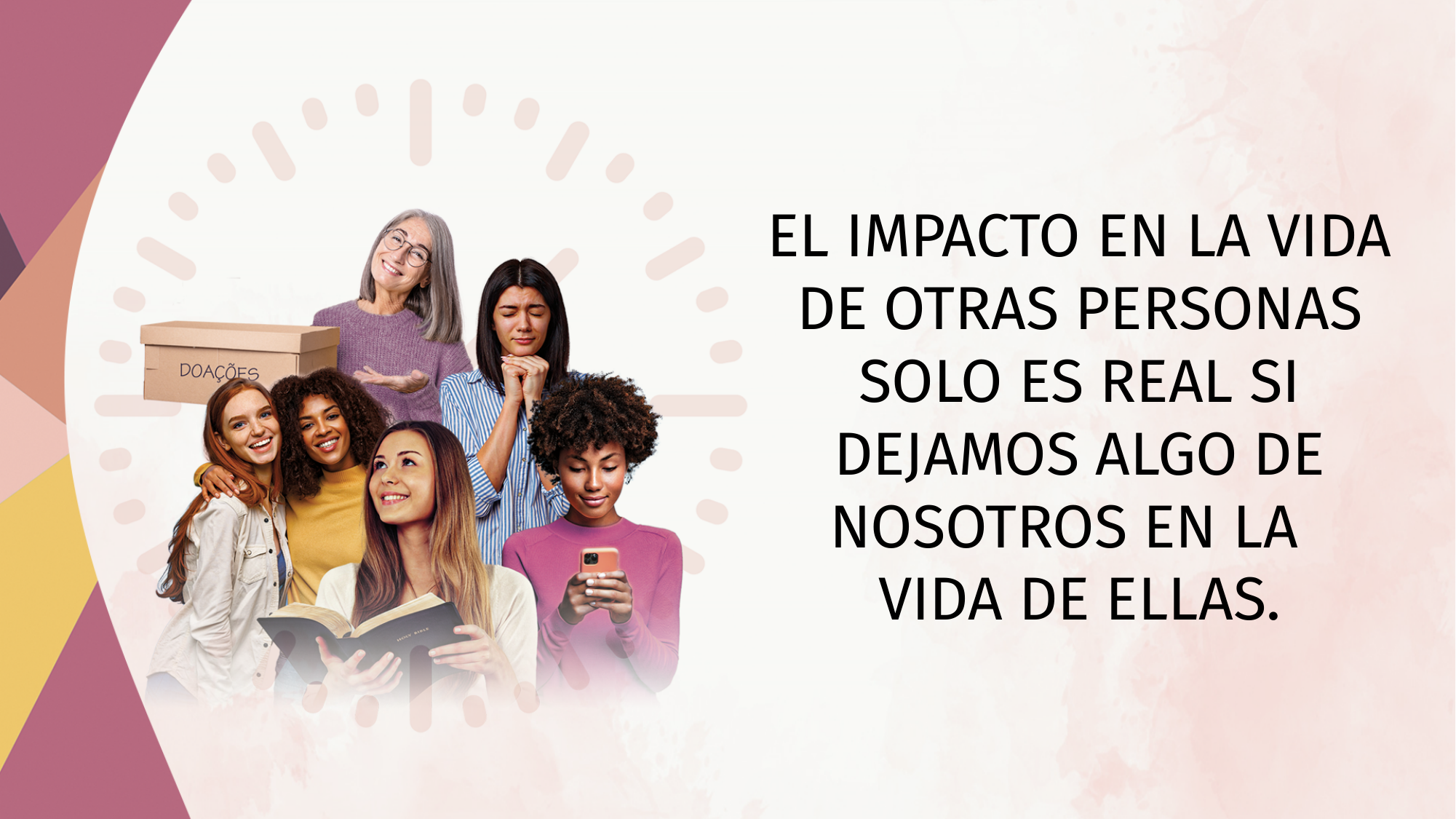

El impacto en la vida de otras personas solo es real si dejamos algo de nosotros en la   vida de ellas.